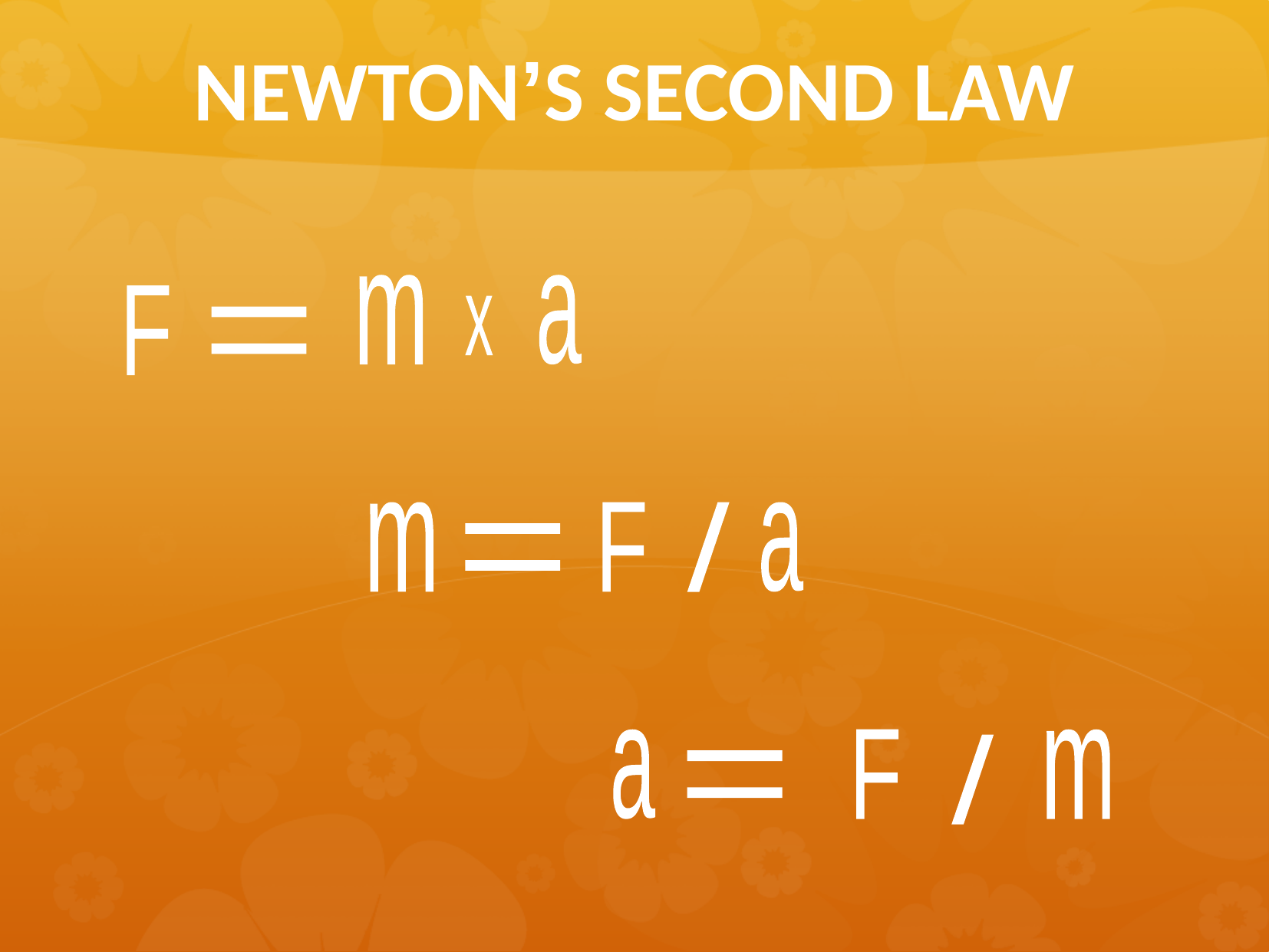

# NEWTON’S SECOND LAW
m
a
F
x
=
m
F
/
a
=
a
F
m
/
=